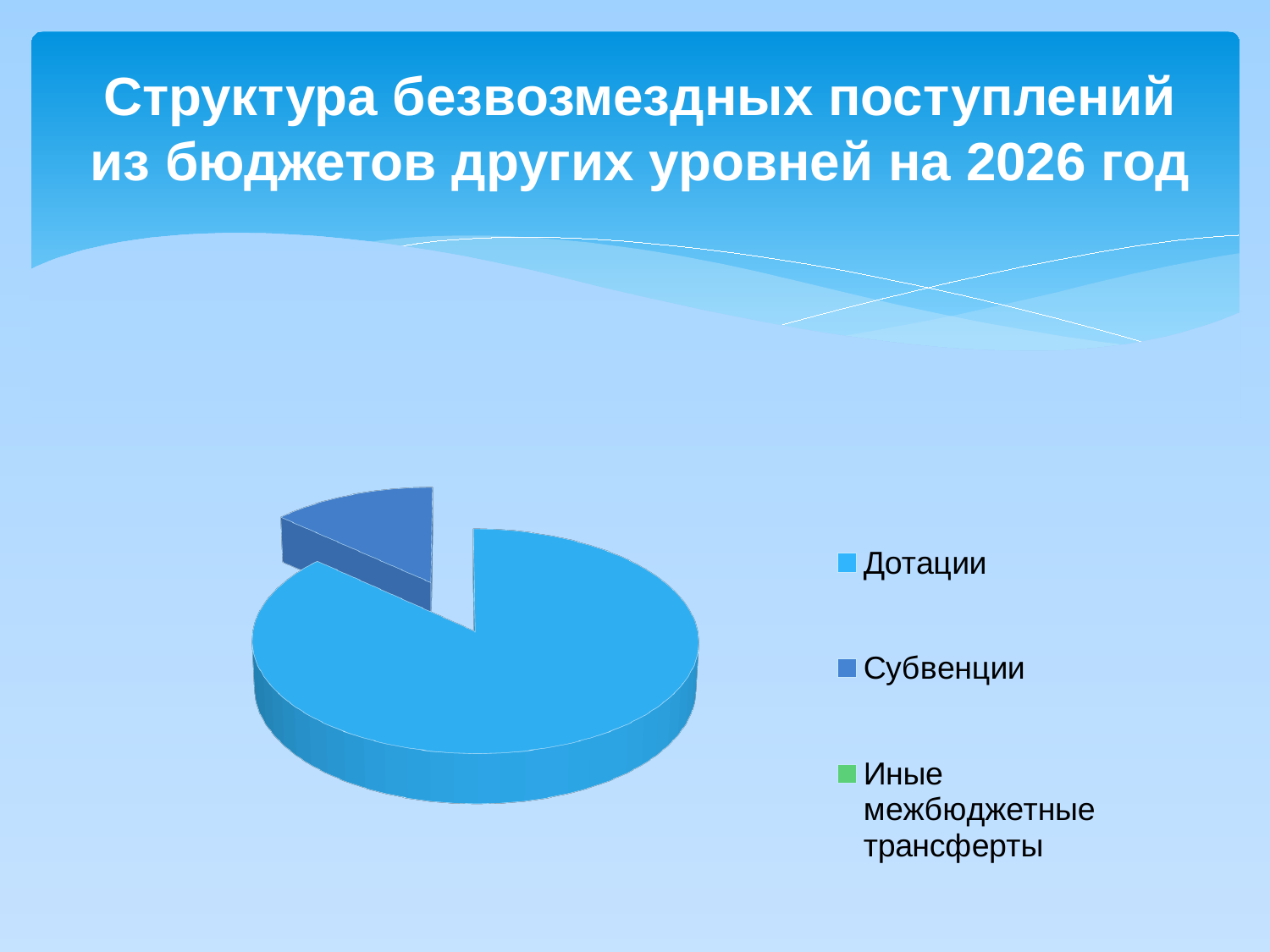

# Структура безвозмездных поступлений из бюджетов других уровней на 2026 год

[unsupported chart]